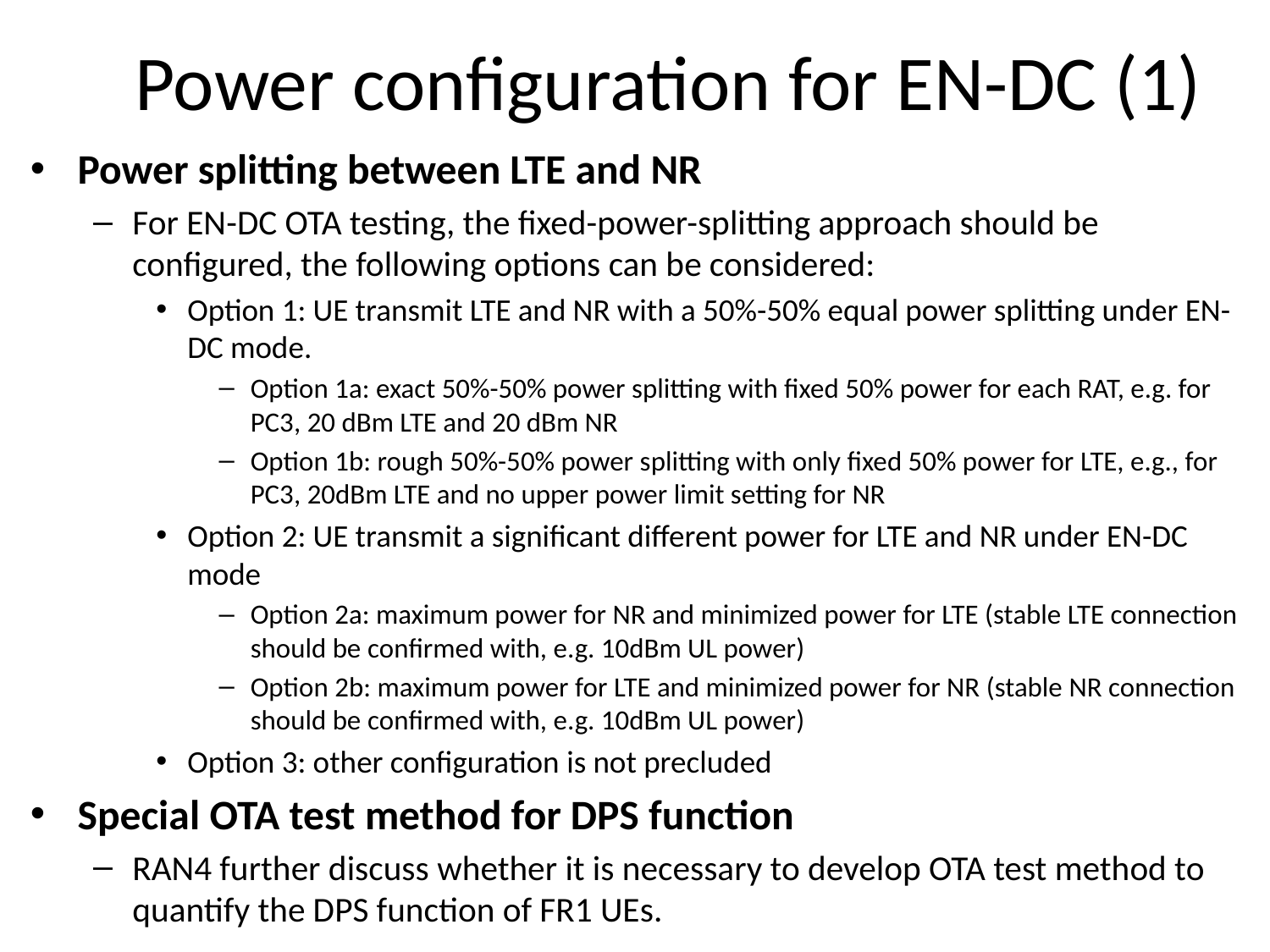

# Power configuration for EN-DC (1)
Power splitting between LTE and NR
For EN-DC OTA testing, the fixed-power-splitting approach should be configured, the following options can be considered:
Option 1: UE transmit LTE and NR with a 50%-50% equal power splitting under EN-DC mode.
Option 1a: exact 50%-50% power splitting with fixed 50% power for each RAT, e.g. for PC3, 20 dBm LTE and 20 dBm NR
Option 1b: rough 50%-50% power splitting with only fixed 50% power for LTE, e.g., for PC3, 20dBm LTE and no upper power limit setting for NR
Option 2: UE transmit a significant different power for LTE and NR under EN-DC mode
Option 2a: maximum power for NR and minimized power for LTE (stable LTE connection should be confirmed with, e.g. 10dBm UL power)
Option 2b: maximum power for LTE and minimized power for NR (stable NR connection should be confirmed with, e.g. 10dBm UL power)
Option 3: other configuration is not precluded
Special OTA test method for DPS function
RAN4 further discuss whether it is necessary to develop OTA test method to quantify the DPS function of FR1 UEs.